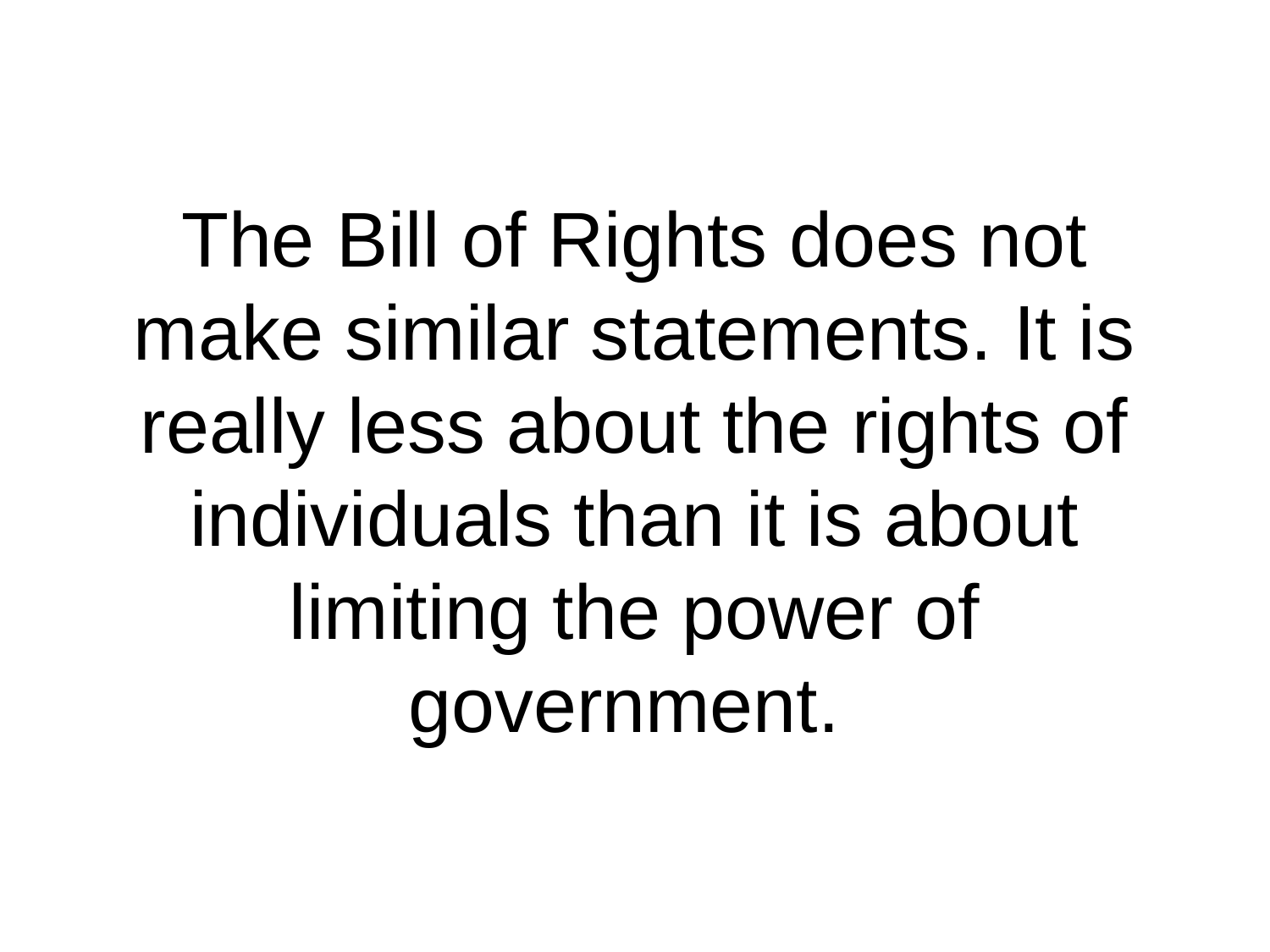

# The Bill of Rights does not make similar statements. It is really less about the rights of individuals than it is about limiting the power of government.